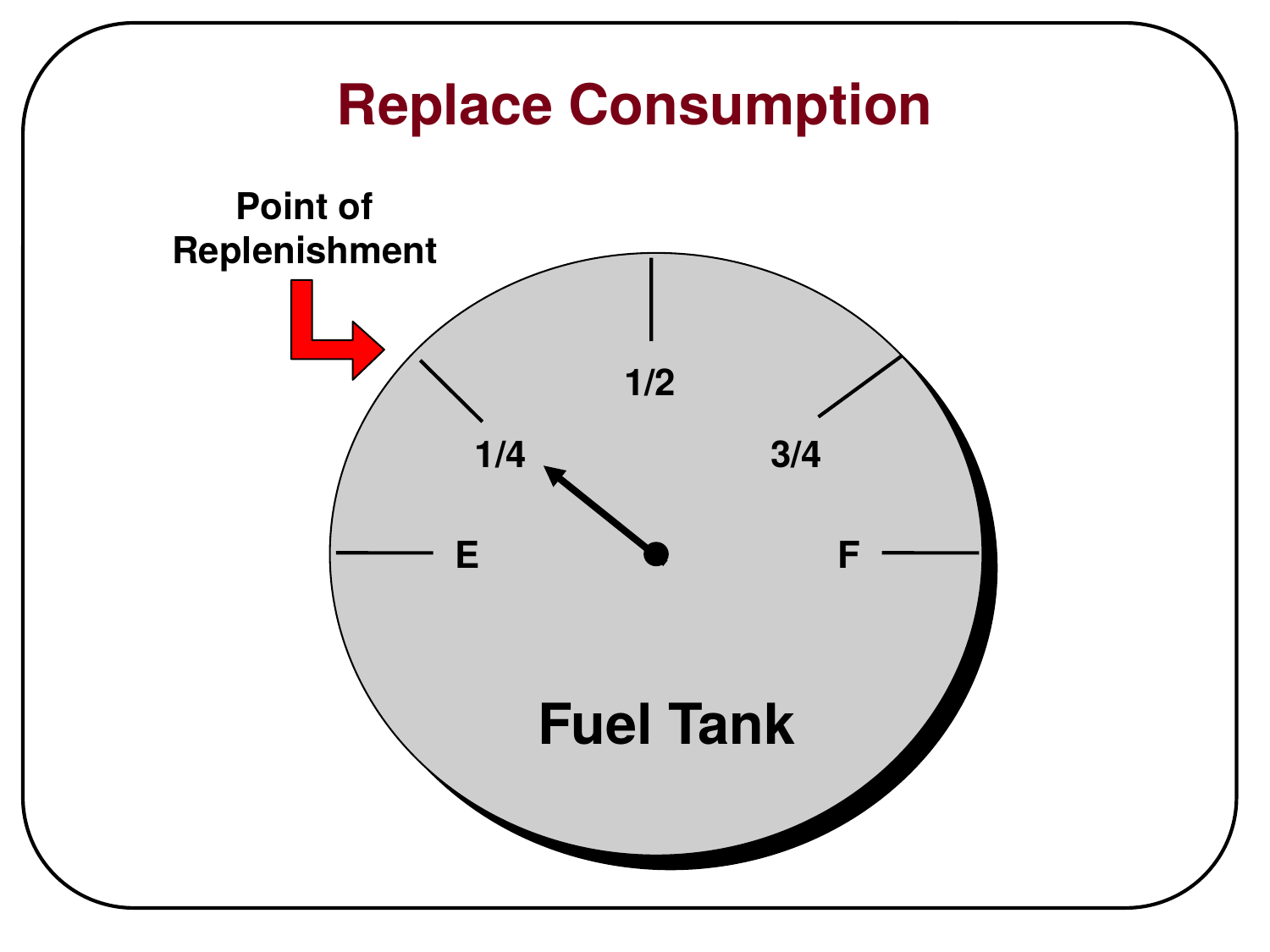

# Replace Consumption
Point of
Replenishment

1/2

1/4
3/4

E
F

Fuel Tank